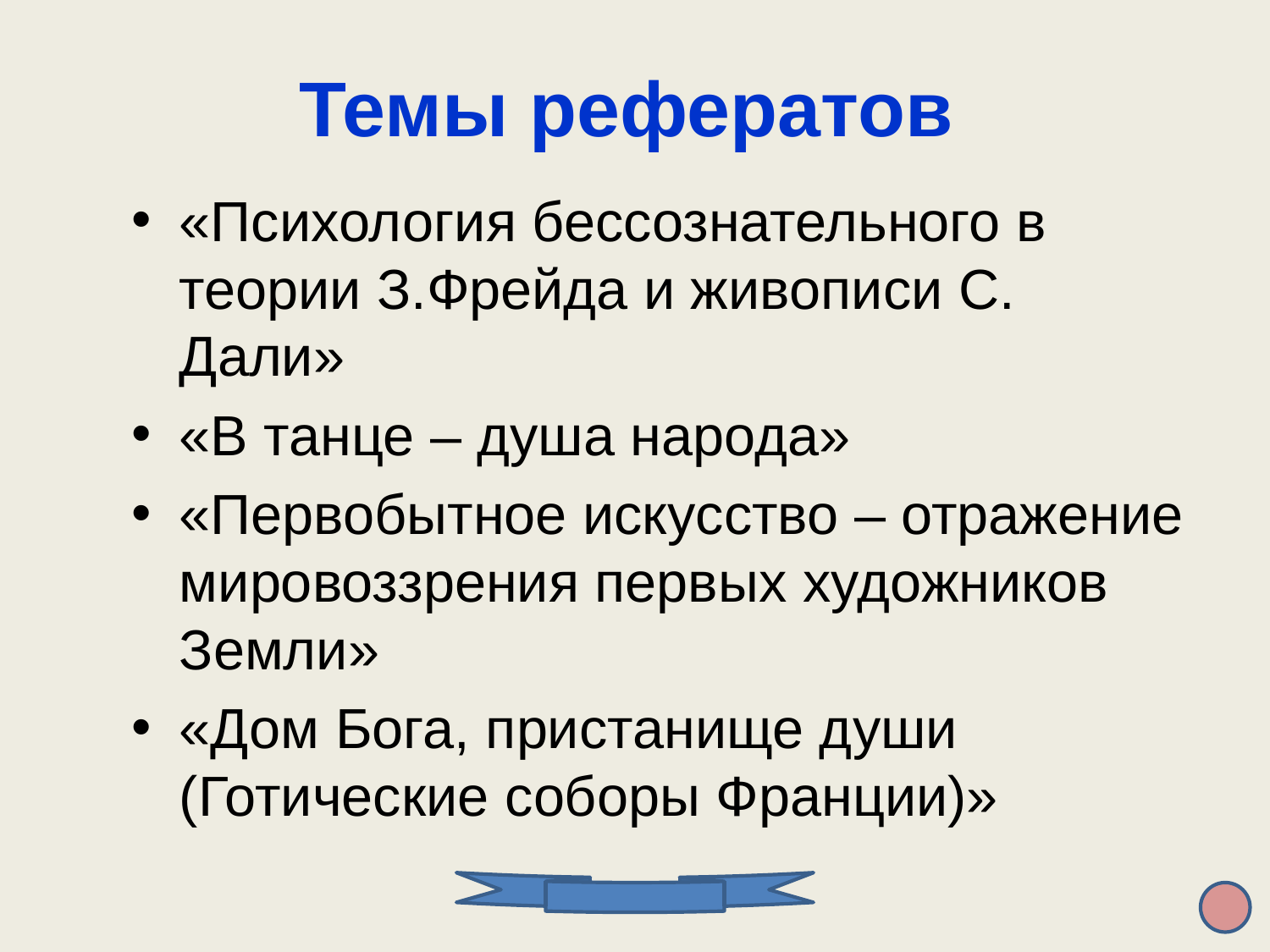

# Темы рефератов
«Психология бессознательного в теории З.Фрейда и живописи С. Дали»
«В танце – душа народа»
«Первобытное искусство – отражение мировоззрения первых художников Земли»
«Дом Бога, пристанище души (Готические соборы Франции)»